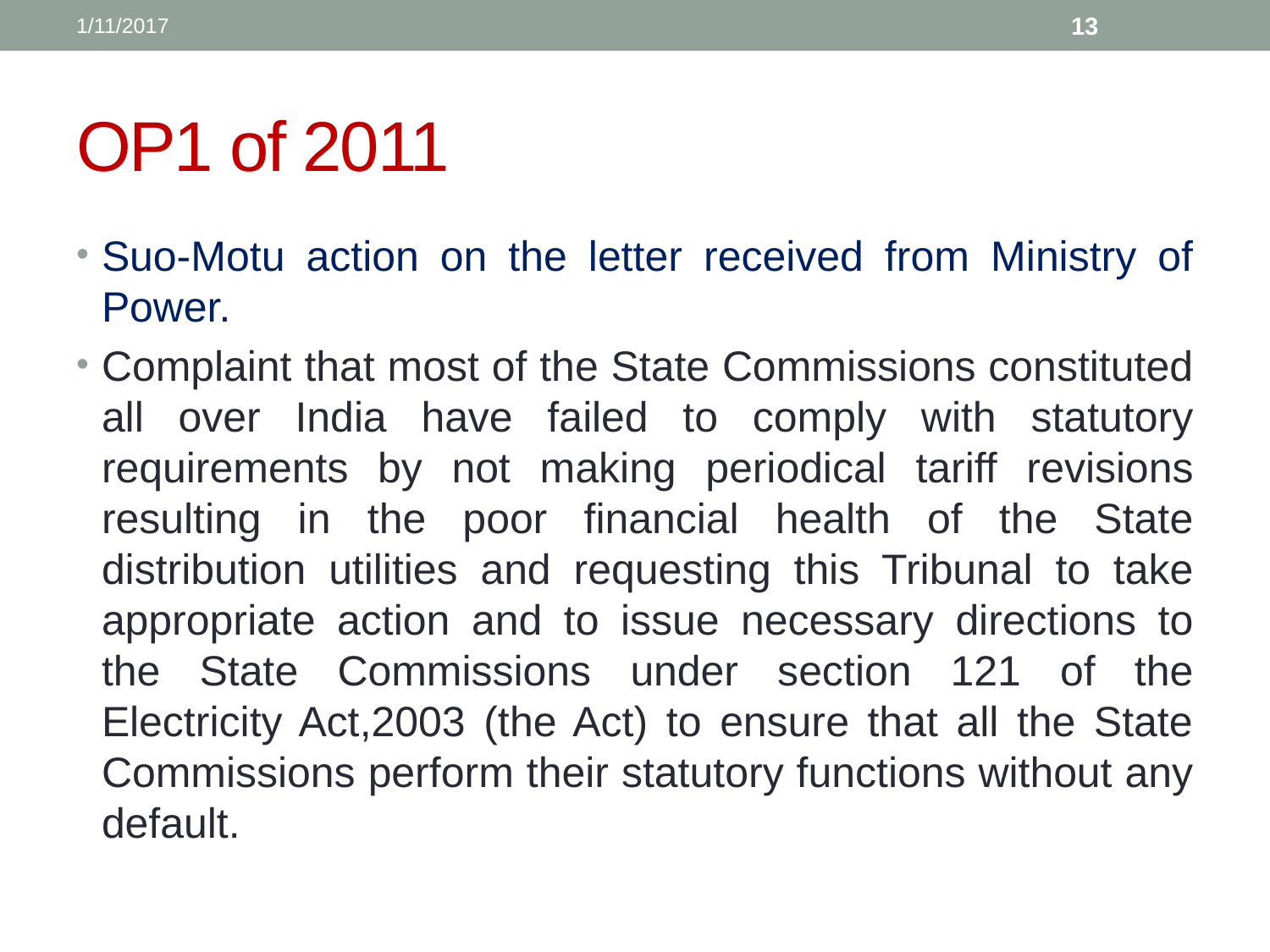

1/11/2017
13
# OP1 of 2011
Suo-Motu action on the letter received from Ministry of Power.
Complaint that most of the State Commissions constituted all over India have failed to comply with statutory requirements by not making periodical tariff revisions resulting in the poor financial health of the State distribution utilities and requesting this Tribunal to take appropriate action and to issue necessary directions to the State Commissions under section 121 of the Electricity Act,2003 (the Act) to ensure that all the State Commissions perform their statutory functions without any default.